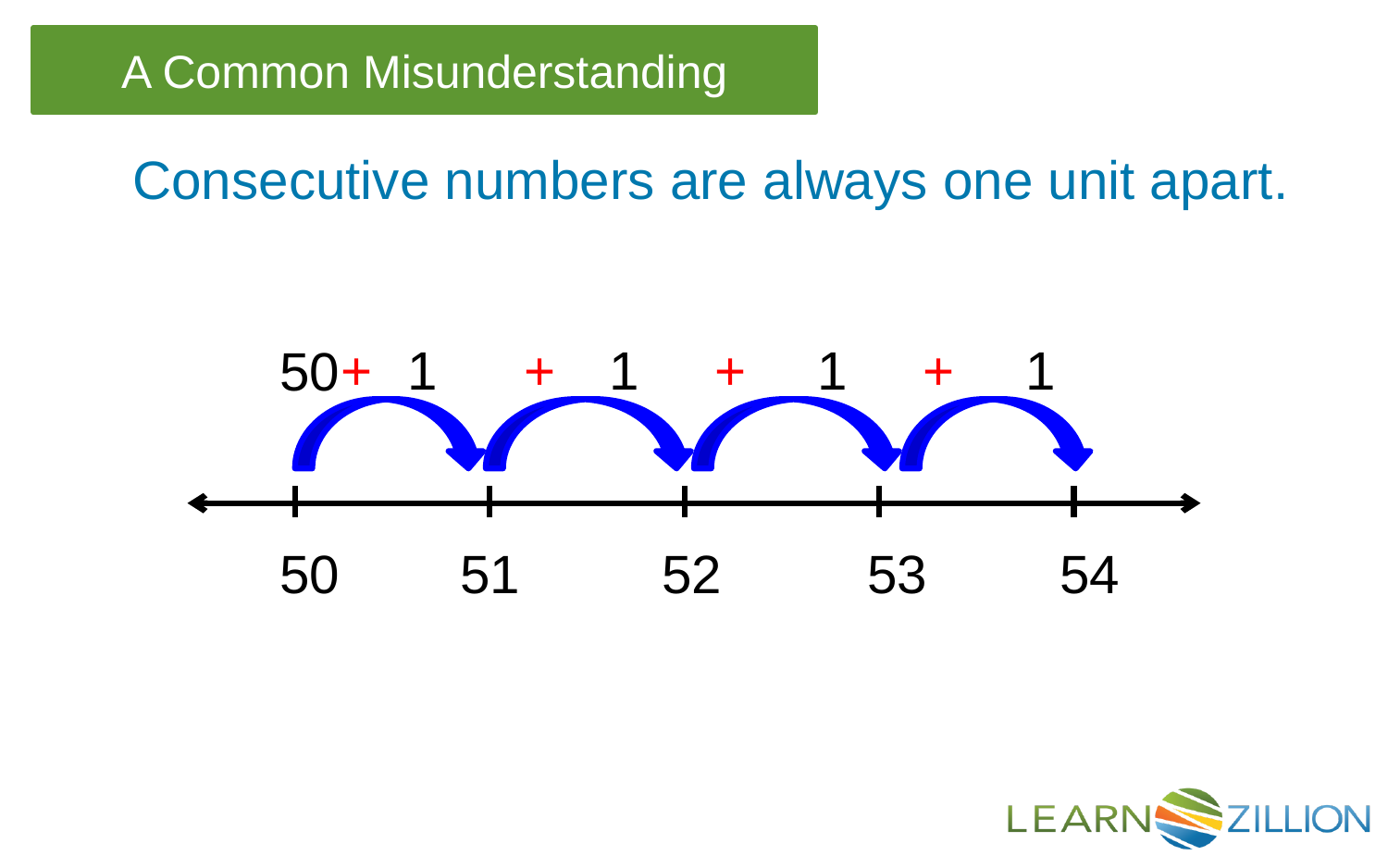

Consecutive numbers are always one unit apart.
+
1
+
1
+
1
+
1
50

50
51
52
53
54